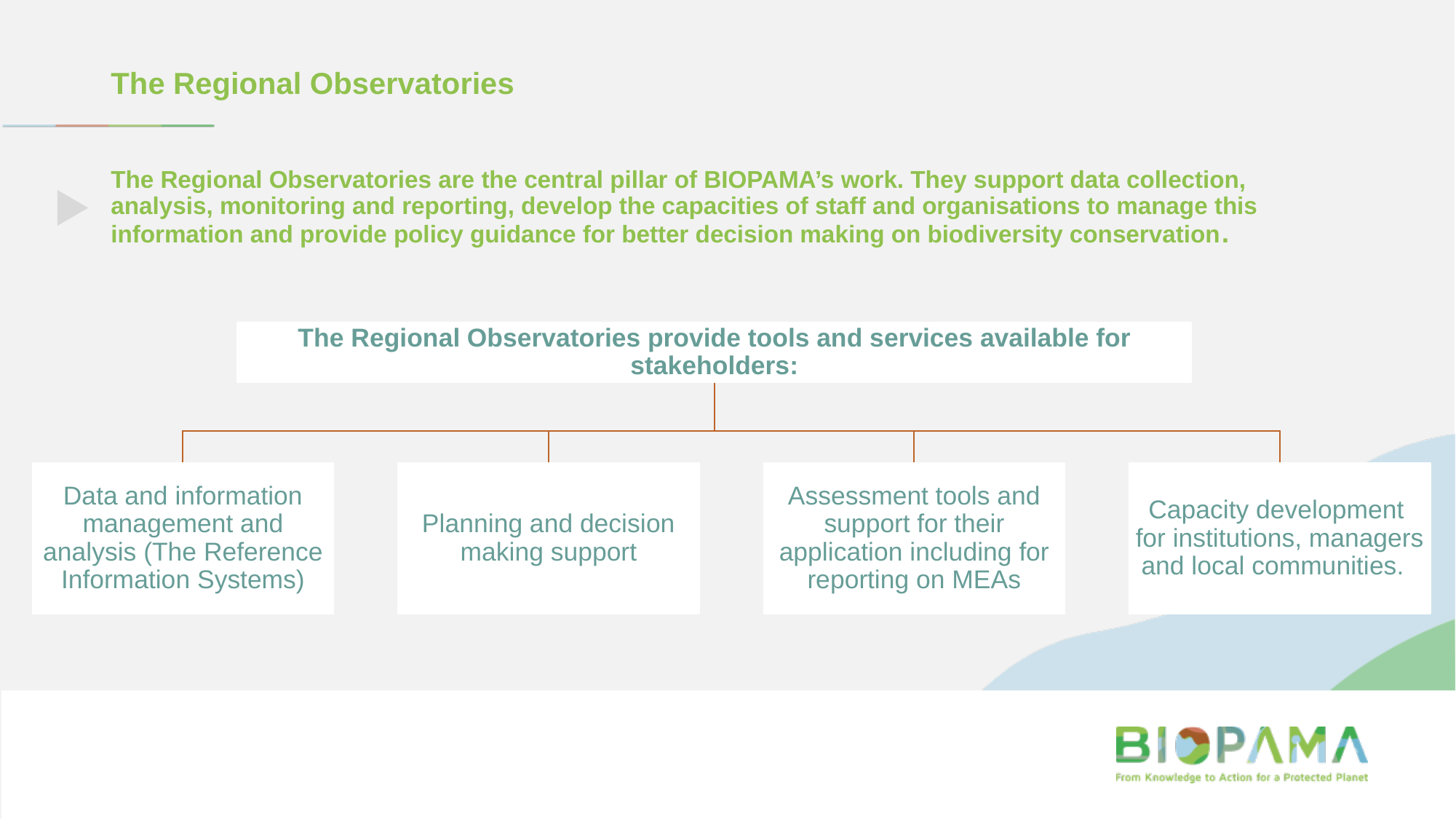

The Regional Observatories
# The Regional Observatories are the central pillar of BIOPAMA’s work. They support data collection, analysis, monitoring and reporting, develop the capacities of staff and organisations to manage this information and provide policy guidance for better decision making on biodiversity conservation.
The Regional Observatories provide tools and services available for stakeholders:
Data and information management and analysis (The Reference Information Systems)
Planning and decision making support
Assessment tools and support for their application including for reporting on MEAs
Capacity development  for institutions, managers and local communities.